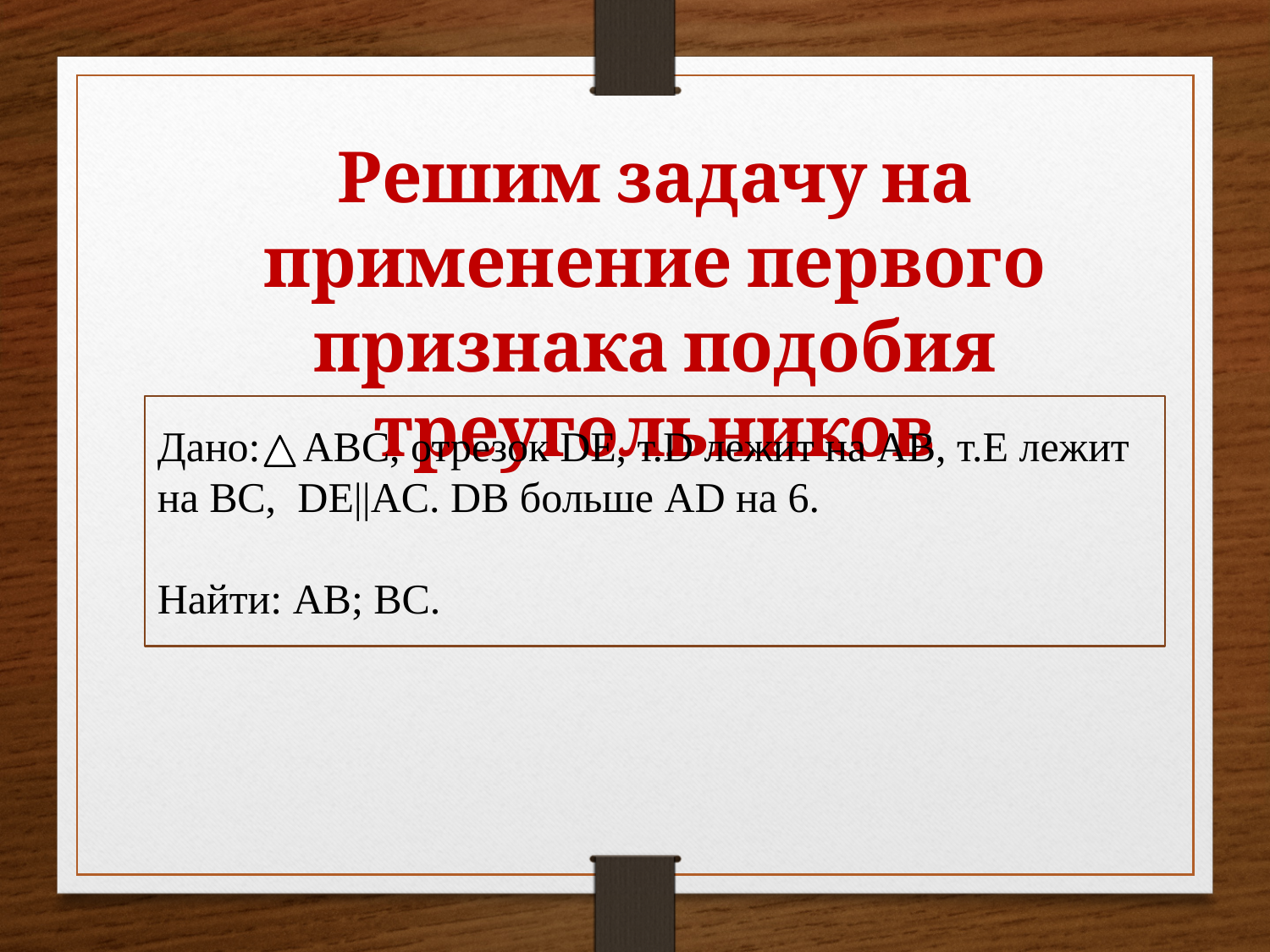

Решим задачу на применение первого признака подобия треугольников

Дано:    АВС, отрезок DE, т.D лежит на АВ, т.Е лежит на ВС,  DE||AC. DB больше AD на 6.

Найти: AB; BC.